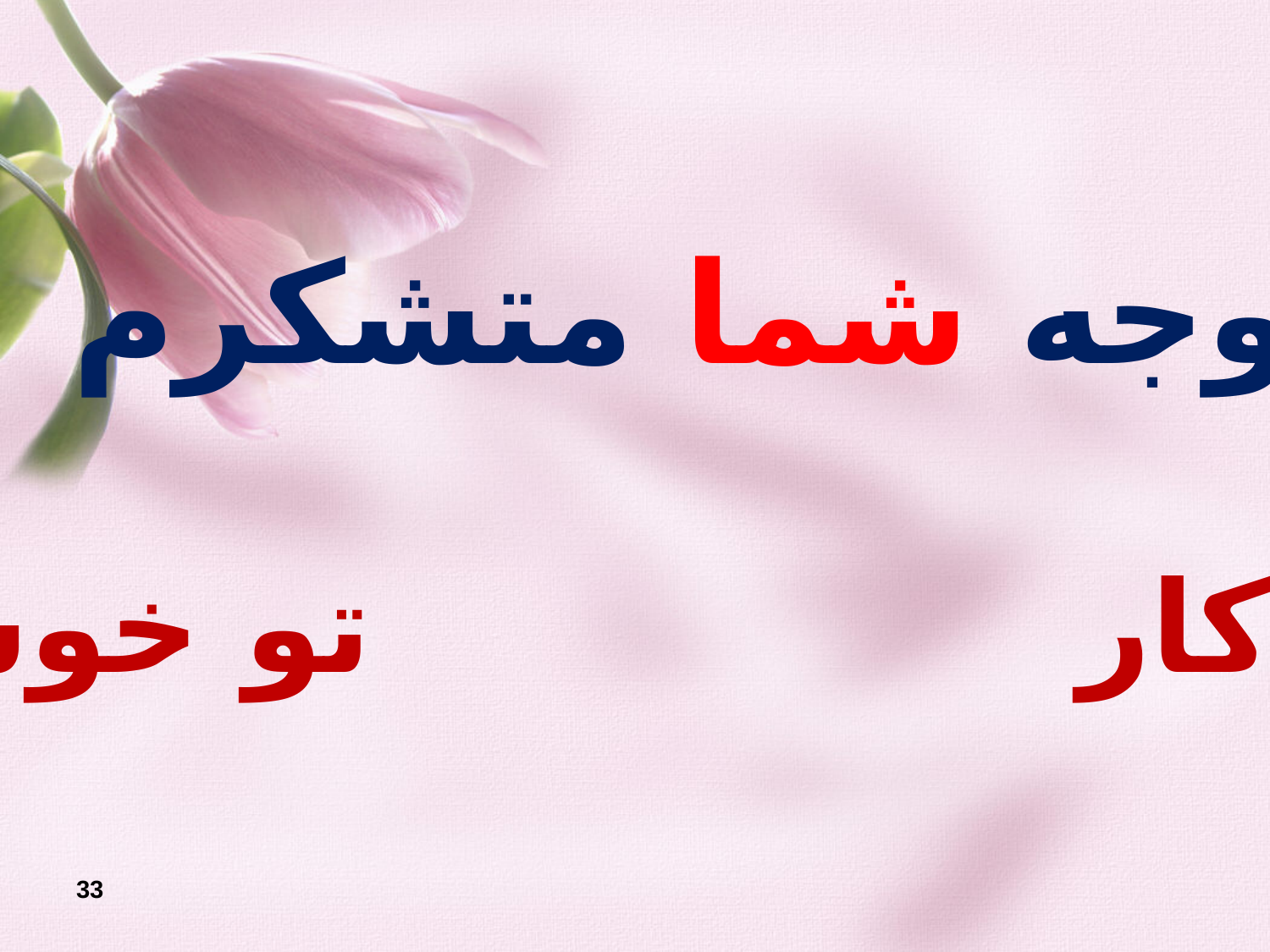

از بذل توجه شما متشکرم
خدایا چنان کن سرانجام کار                تو خوشنود باشی و ما رستگار
33